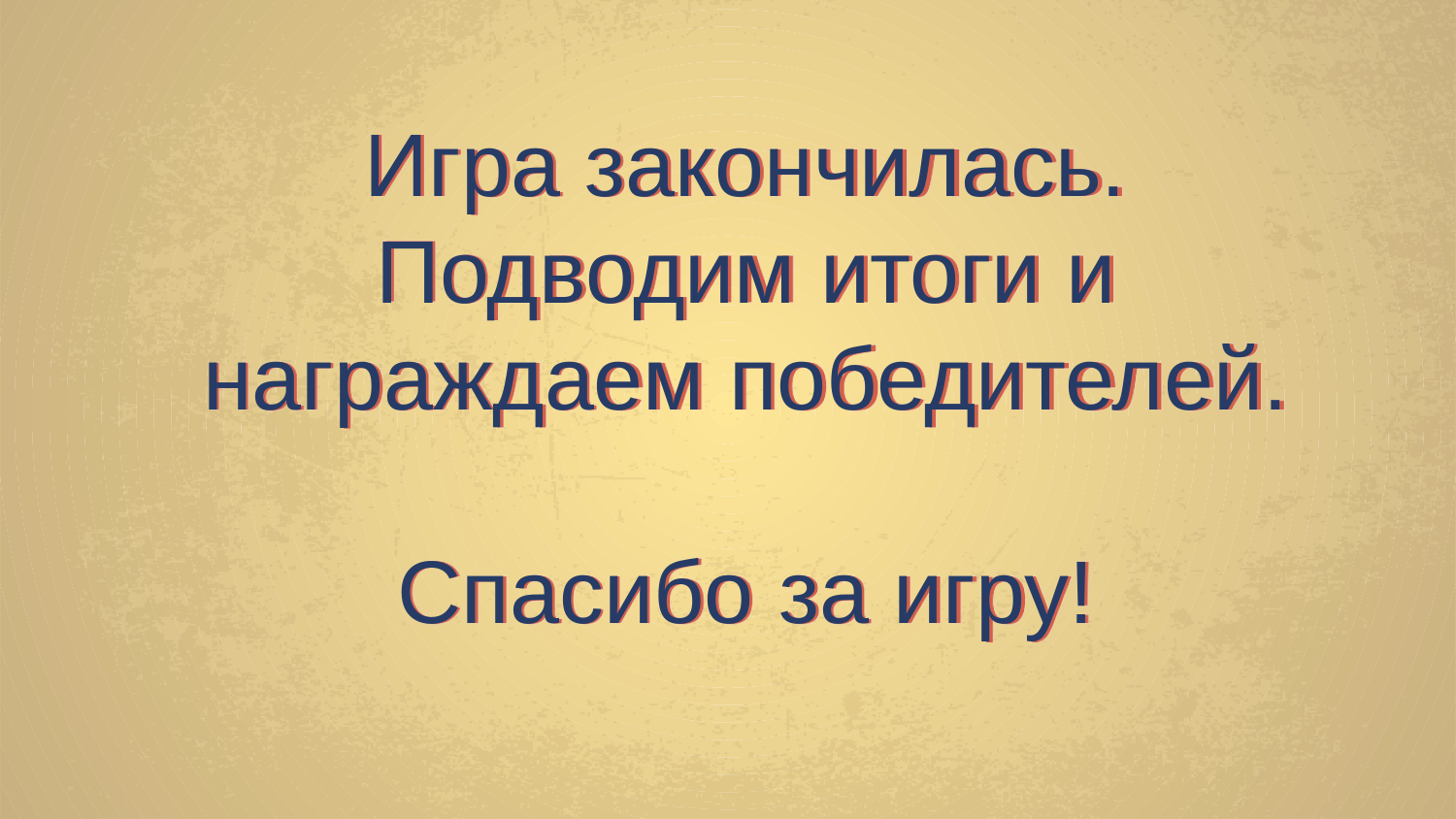

# Игра закончилась. Подводим итоги и награждаем победителей. Спасибо за игру!